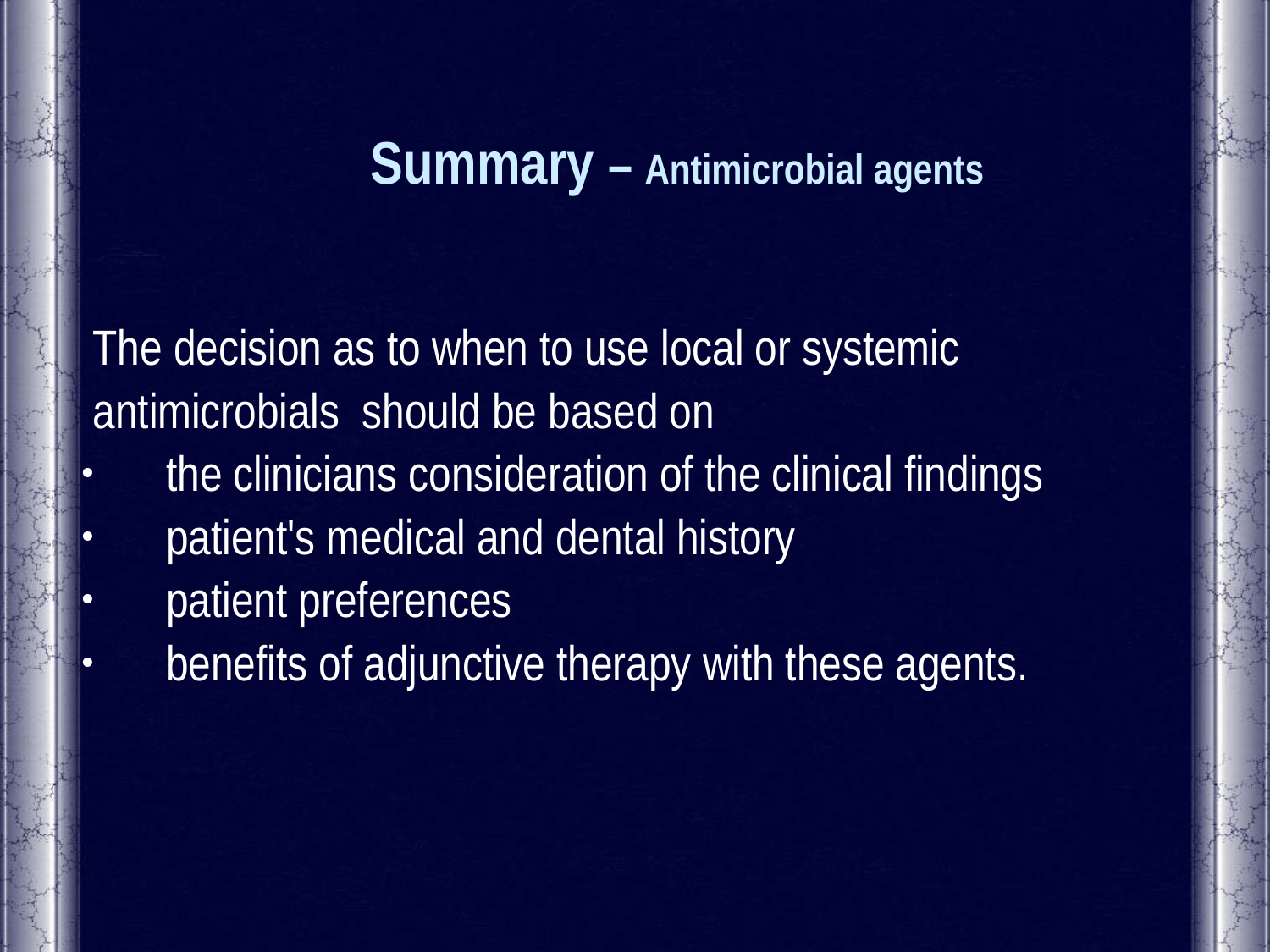

# Summary – Antimicrobial agents
 The decision as to when to use local or systemic
 antimicrobials  should be based on
the clinicians consideration of the clinical findings
patient's medical and dental history
patient preferences
benefits of adjunctive therapy with these agents.